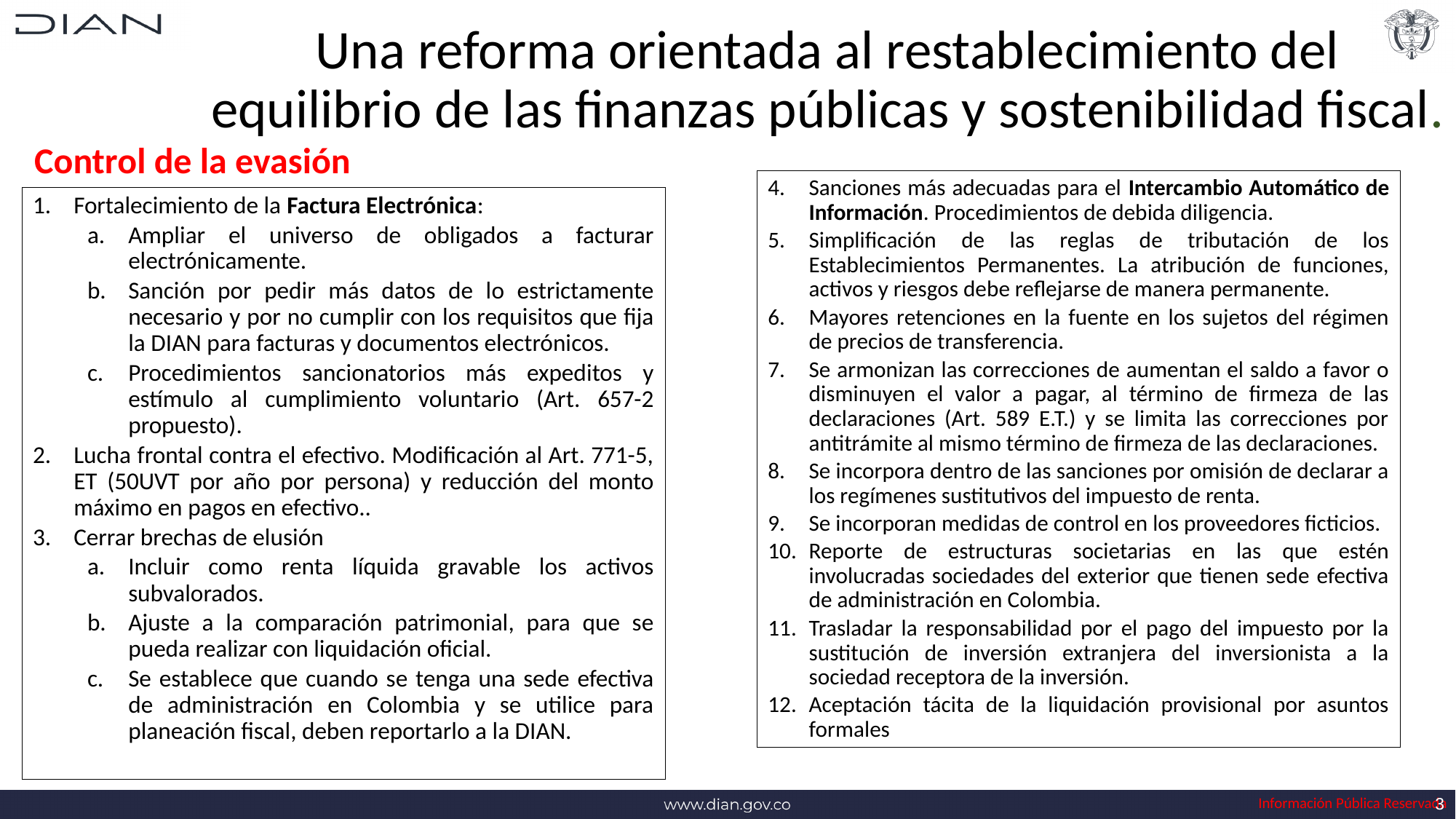

# Una reforma orientada al restablecimiento del equilibrio de las finanzas públicas y sostenibilidad fiscal.
Control de la evasión
Sanciones más adecuadas para el Intercambio Automático de Información. Procedimientos de debida diligencia.
Simplificación de las reglas de tributación de los Establecimientos Permanentes. La atribución de funciones, activos y riesgos debe reflejarse de manera permanente.
Mayores retenciones en la fuente en los sujetos del régimen de precios de transferencia.
Se armonizan las correcciones de aumentan el saldo a favor o disminuyen el valor a pagar, al término de firmeza de las declaraciones (Art. 589 E.T.) y se limita las correcciones por antitrámite al mismo término de firmeza de las declaraciones.
Se incorpora dentro de las sanciones por omisión de declarar a los regímenes sustitutivos del impuesto de renta.
Se incorporan medidas de control en los proveedores ficticios.
Reporte de estructuras societarias en las que estén involucradas sociedades del exterior que tienen sede efectiva de administración en Colombia.
Trasladar la responsabilidad por el pago del impuesto por la sustitución de inversión extranjera del inversionista a la sociedad receptora de la inversión.
Aceptación tácita de la liquidación provisional por asuntos formales
Fortalecimiento de la Factura Electrónica:
Ampliar el universo de obligados a facturar electrónicamente.
Sanción por pedir más datos de lo estrictamente necesario y por no cumplir con los requisitos que fija la DIAN para facturas y documentos electrónicos.
Procedimientos sancionatorios más expeditos y estímulo al cumplimiento voluntario (Art. 657-2 propuesto).
Lucha frontal contra el efectivo. Modificación al Art. 771-5, ET (50UVT por año por persona) y reducción del monto máximo en pagos en efectivo..
Cerrar brechas de elusión
Incluir como renta líquida gravable los activos subvalorados.
Ajuste a la comparación patrimonial, para que se pueda realizar con liquidación oficial.
Se establece que cuando se tenga una sede efectiva de administración en Colombia y se utilice para planeación fiscal, deben reportarlo a la DIAN.

3